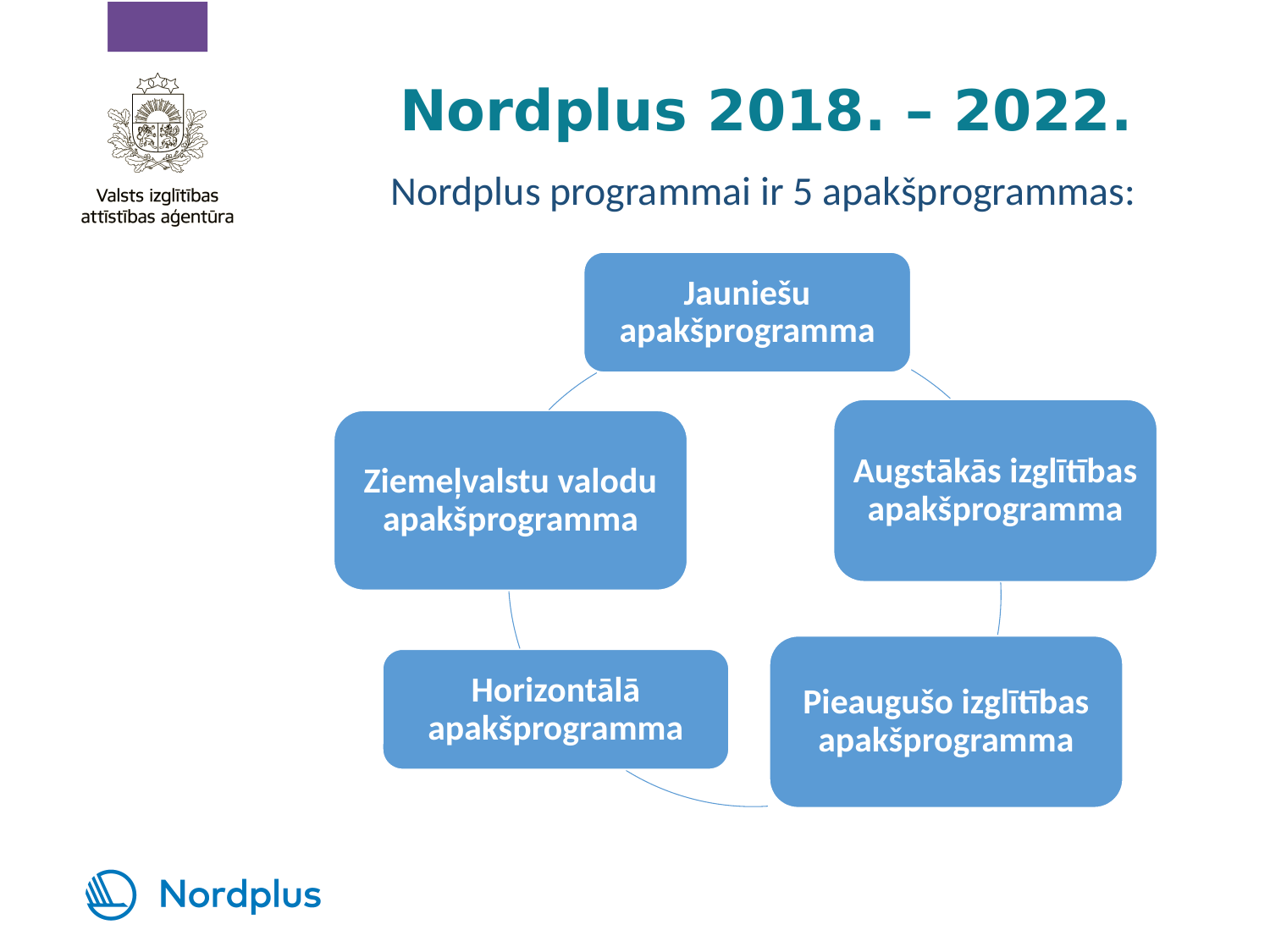

# Nordplus 2018. – 2022.
Nordplus programmai ir 5 apakšprogrammas:

Jauniešu apakšprogramma
Augstākās izglītības apakšprogramma
Pieaugušo izglītības apakšprogramma
Horizontālā apakšprogramma
Ziemeļvalstu valodu apakšprogramma